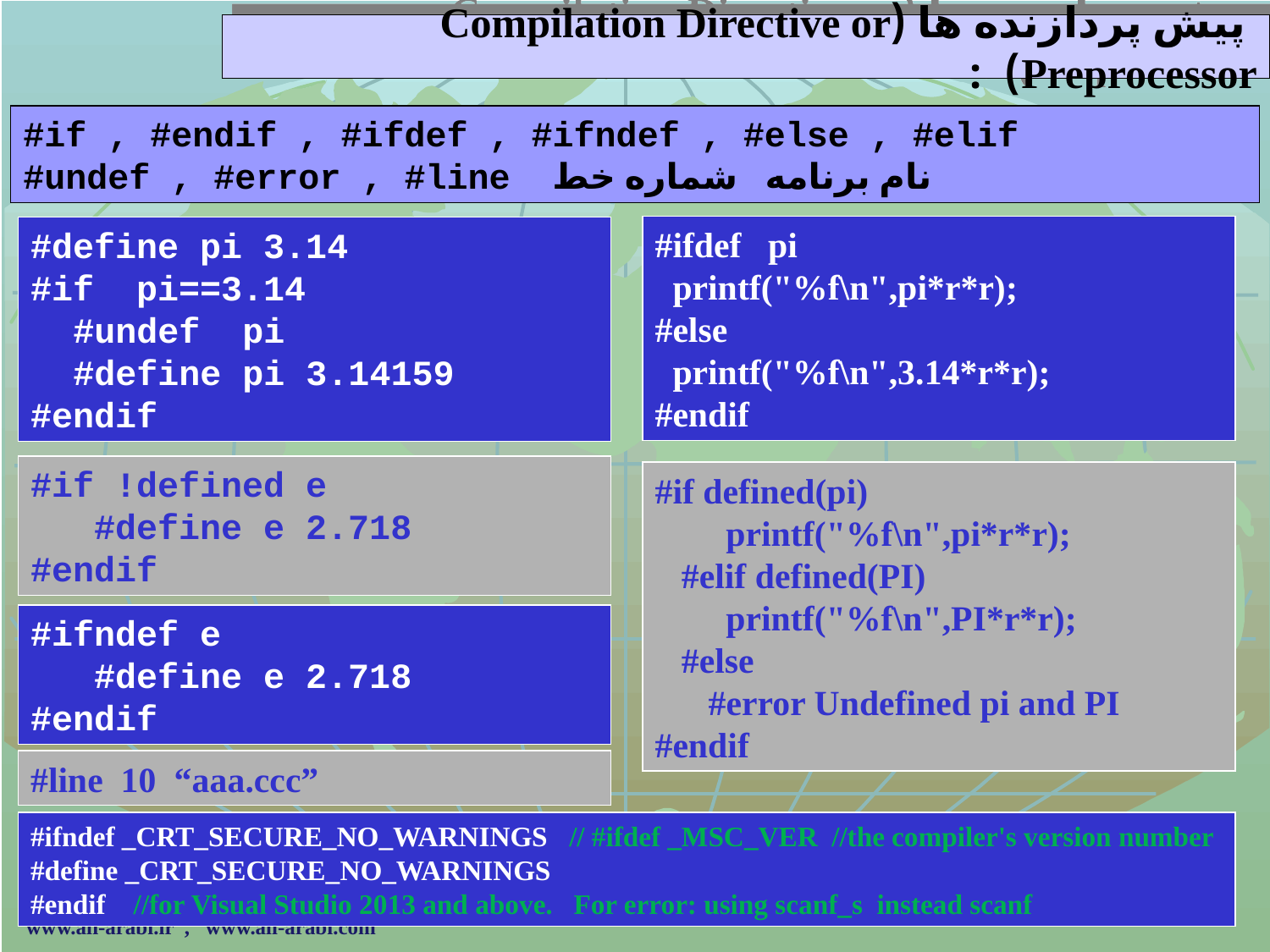

پيش پردازنده ها (Compilation Directive or Preprocessor)  :
#if , #endif , #ifdef , #ifndef , #else , #elif
#undef , #error , #line  نام برنامه   شماره خط
#ifdef   pi
  printf("%f\n",pi*r*r);
#else
  printf("%f\n",3.14*r*r);
#endif
#define pi 3.14
#if  pi==3.14
  #undef  pi
  #define pi 3.14159
#endif
#if !defined e
   #define e 2.718
#endif
#if defined(pi)
        printf("%f\n",pi*r*r);
   #elif defined(PI)
        printf("%f\n",PI*r*r);
   #else
      #error Undefined pi and PI
#endif
#ifndef e
   #define e 2.718
#endif
#line  10  “aaa.ccc”
#ifndef _CRT_SECURE_NO_WARNINGS   // #ifdef _MSC_VER  //the compiler's version number
#define _CRT_SECURE_NO_WARNINGS
#endif    //for Visual Studio 2013 and above.   For error: using scanf_s  instead scanf